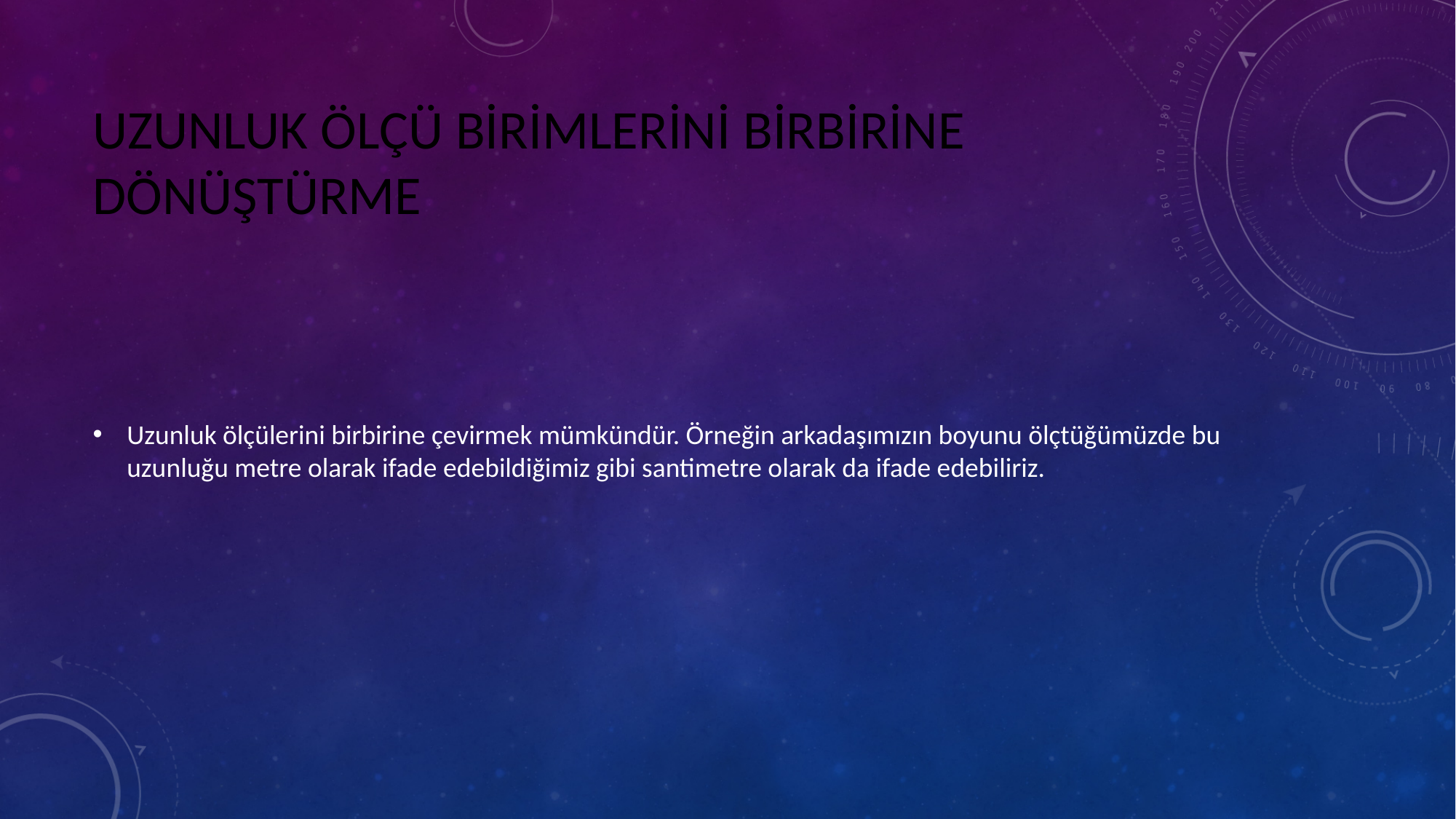

# UZUNLUK ÖLÇÜ BİRİMLERİNİ BİRBİRİNE DÖNÜŞTÜRME
Uzunluk ölçülerini birbirine çevirmek mümkündür. Örneğin arkadaşımızın boyunu ölçtüğümüzde bu uzunluğu metre olarak ifade edebildiğimiz gibi santimetre olarak da ifade edebiliriz.